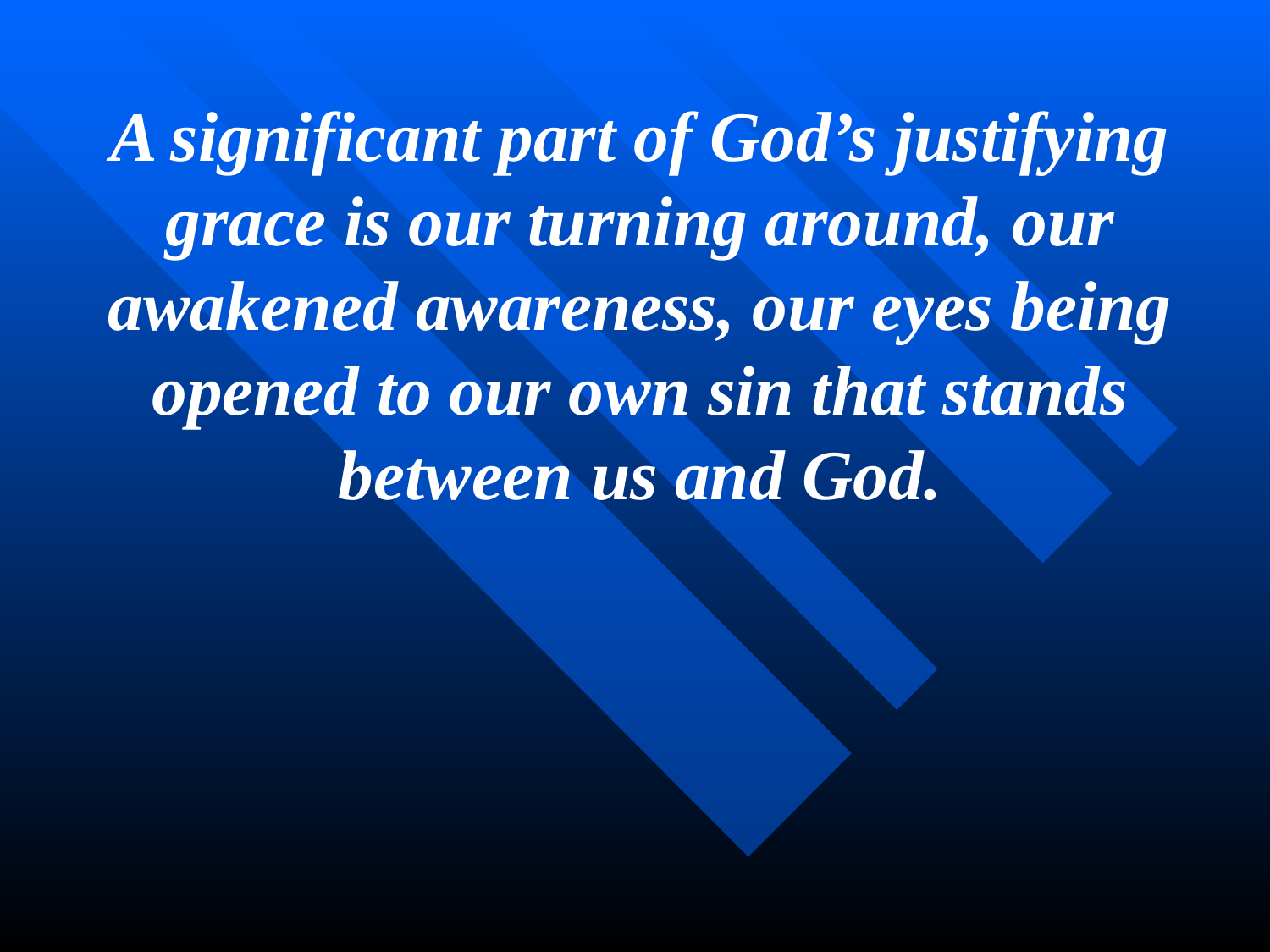

A significant part of God’s justifying grace is our turning around, our awakened awareness, our eyes being opened to our own sin that stands between us and God.